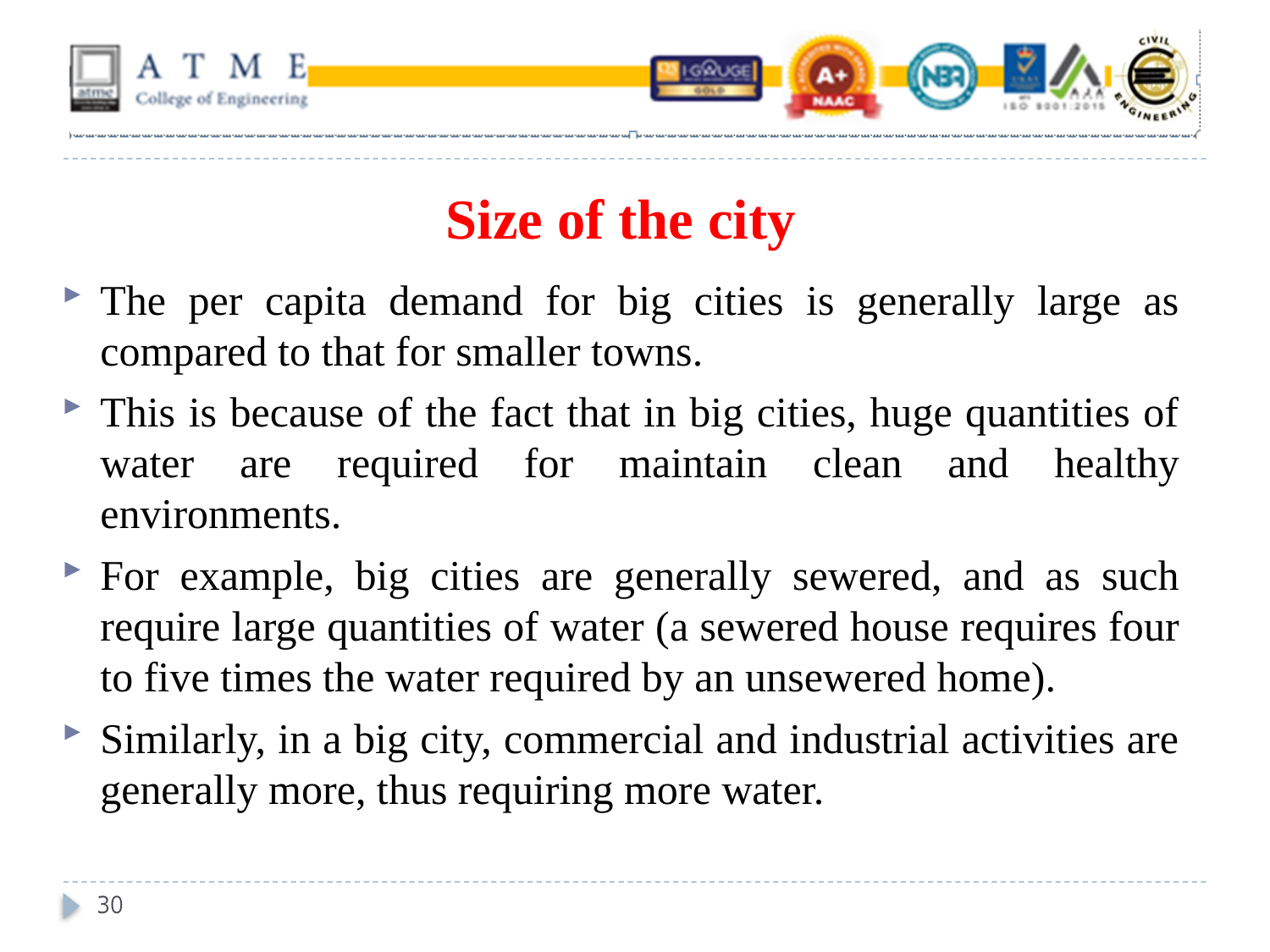

# Size of the city
The per capita demand for big cities is generally large as compared to that for smaller towns.
This is because of the fact that in big cities, huge quantities of water are required for maintain clean and healthy environments.
For example, big cities are generally sewered, and as such require large quantities of water (a sewered house requires four to five times the water required by an unsewered home).
Similarly, in a big city, commercial and industrial activities are generally more, thus requiring more water.
30